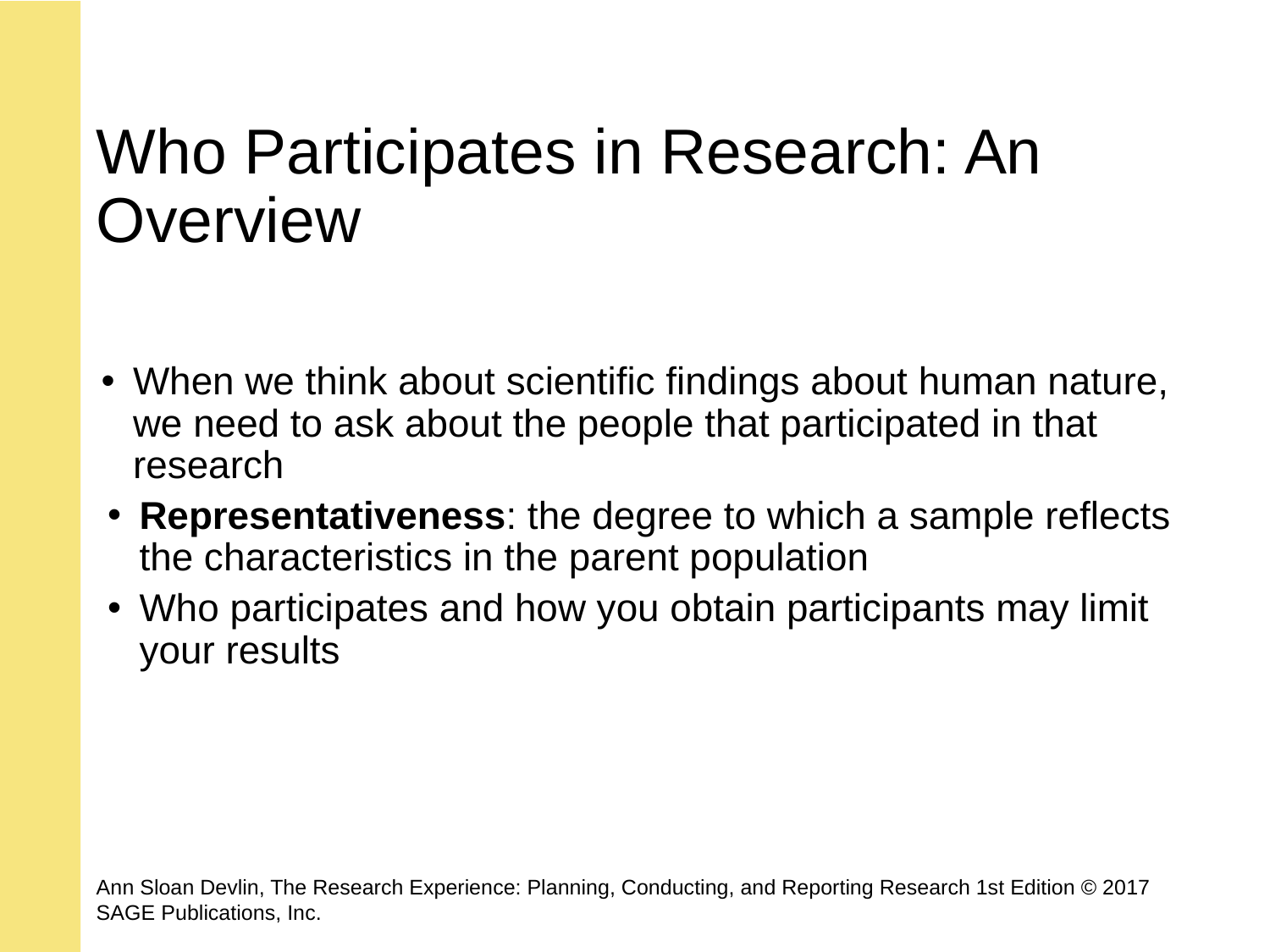

# Who Participates in Research: An Overview
When we think about scientific findings about human nature, we need to ask about the people that participated in that research
Representativeness: the degree to which a sample reflects the characteristics in the parent population
Who participates and how you obtain participants may limit your results